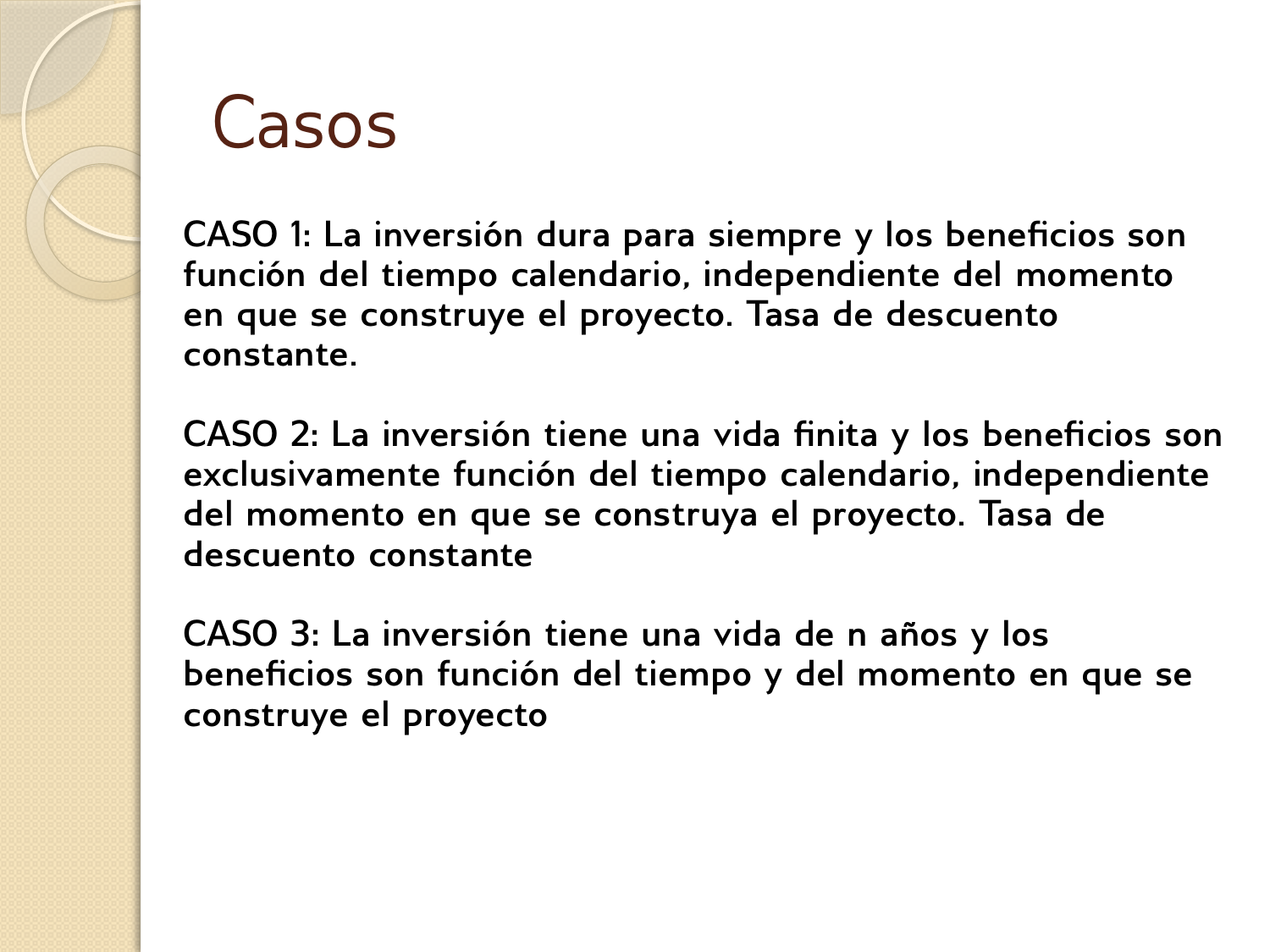

# Casos

CASO 1: La inversión dura para siempre y los beneficios son función del tiempo calendario, independiente del momento en que se construye el proyecto. Tasa de descuento constante.

CASO 2: La inversión tiene una vida finita y los beneficios son exclusivamente función del tiempo calendario, independiente del momento en que se construya el proyecto. Tasa de descuento constante

CASO 3: La inversión tiene una vida de n años y los beneficios son función del tiempo y del momento en que se construye el proyecto